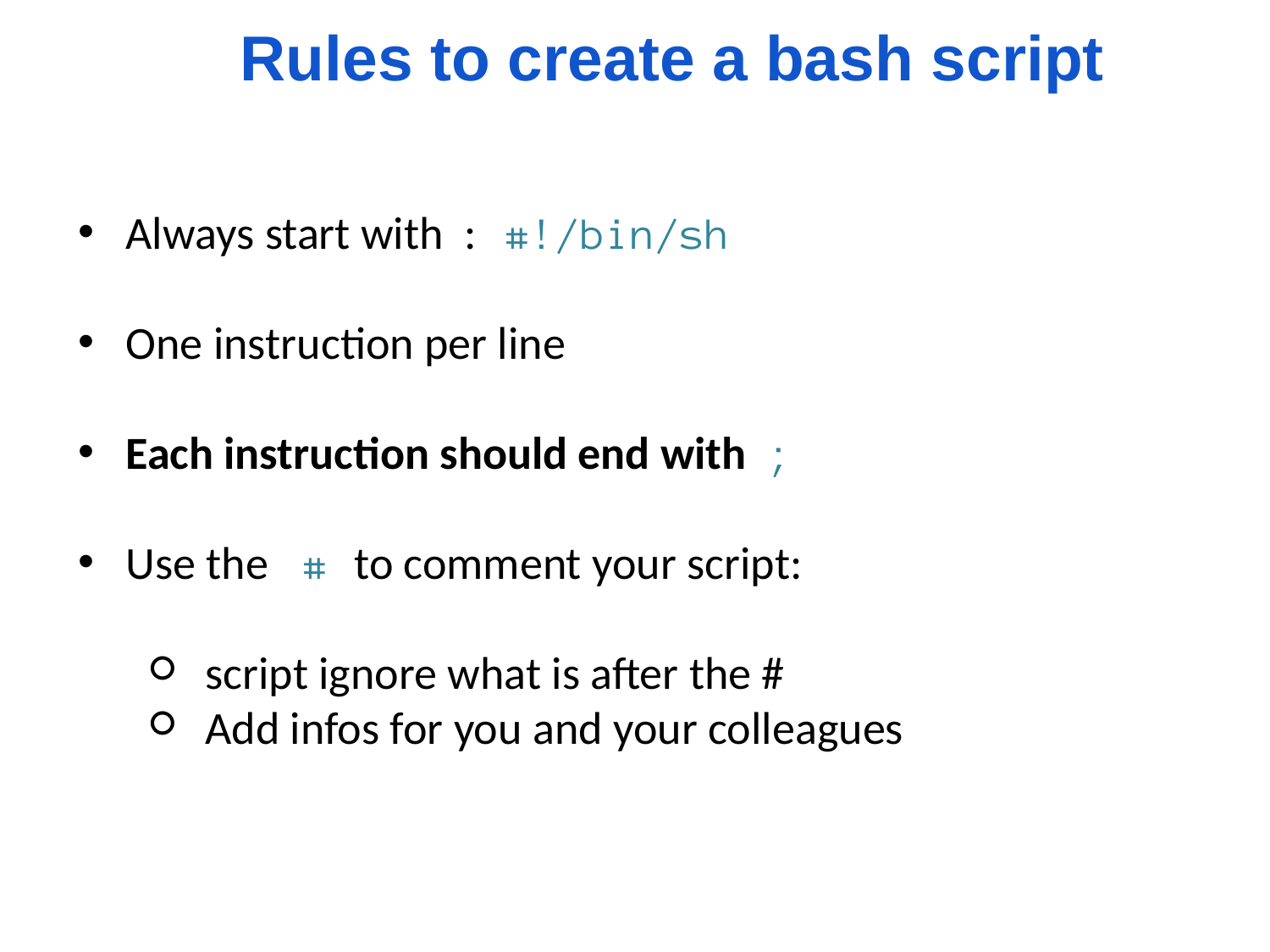

Rules to create a bash script
Always start with  : 	#!/bin/sh

One instruction per line

Each instruction should end with  ;

Use the  # to comment your script:

script ignore what is after the #
Add infos for you and your colleagues